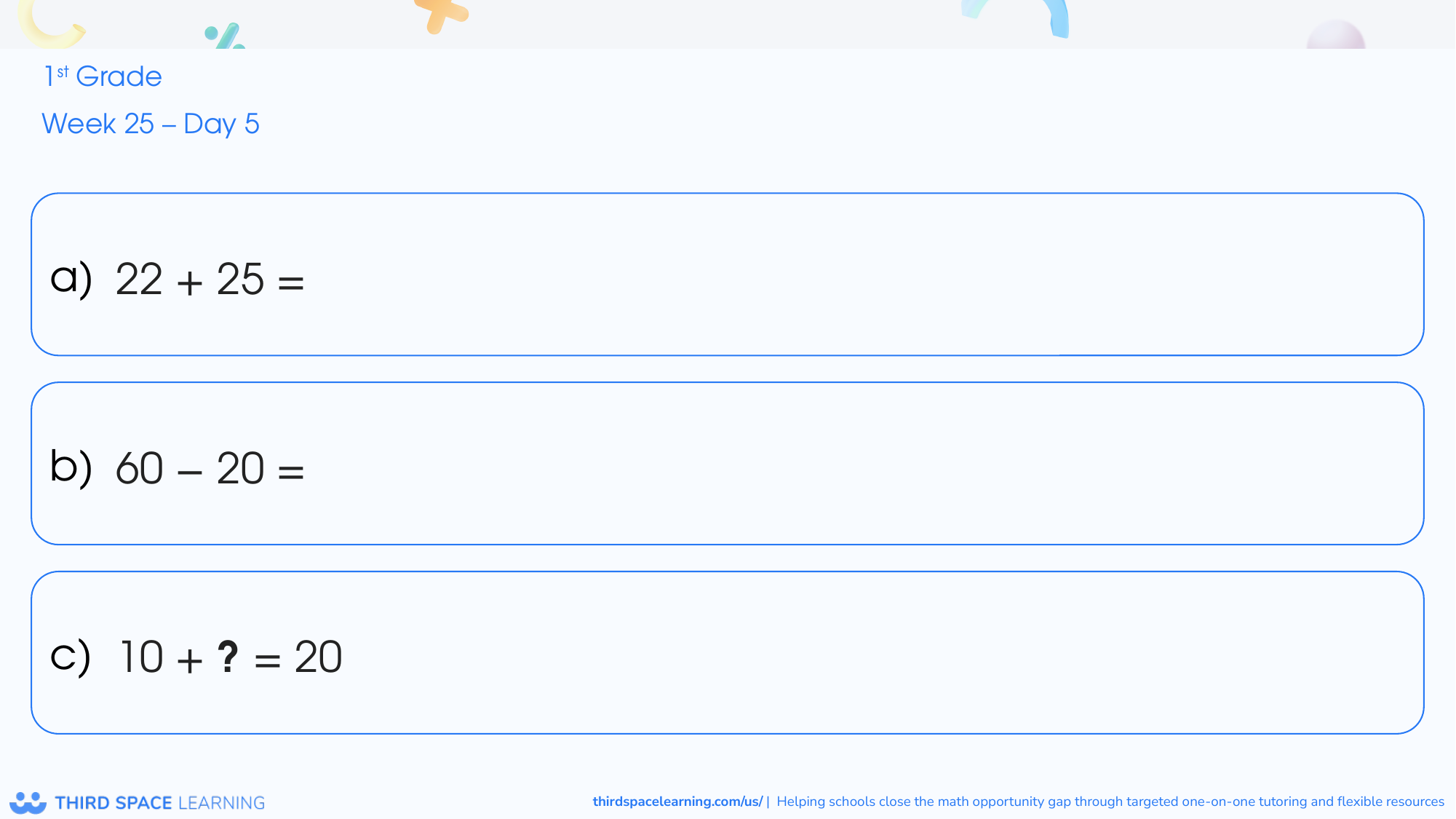

1st Grade
Week 25 – Day 5
22 + 25 =
60 − 20 =
10 + ? = 20